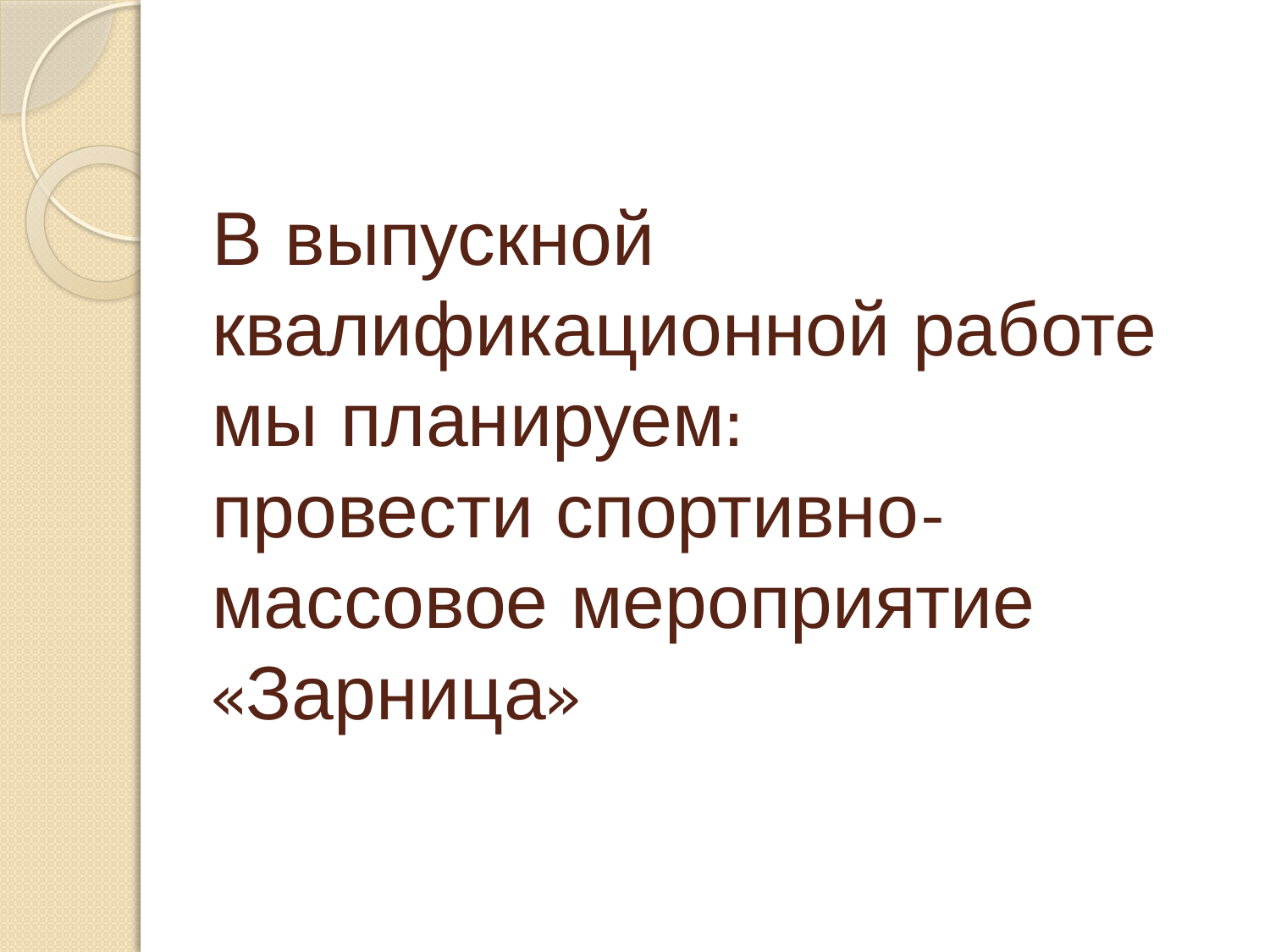

# В выпускной квалификационной работе мы планируем: провести спортивно-массовое мероприятие «Зарница»